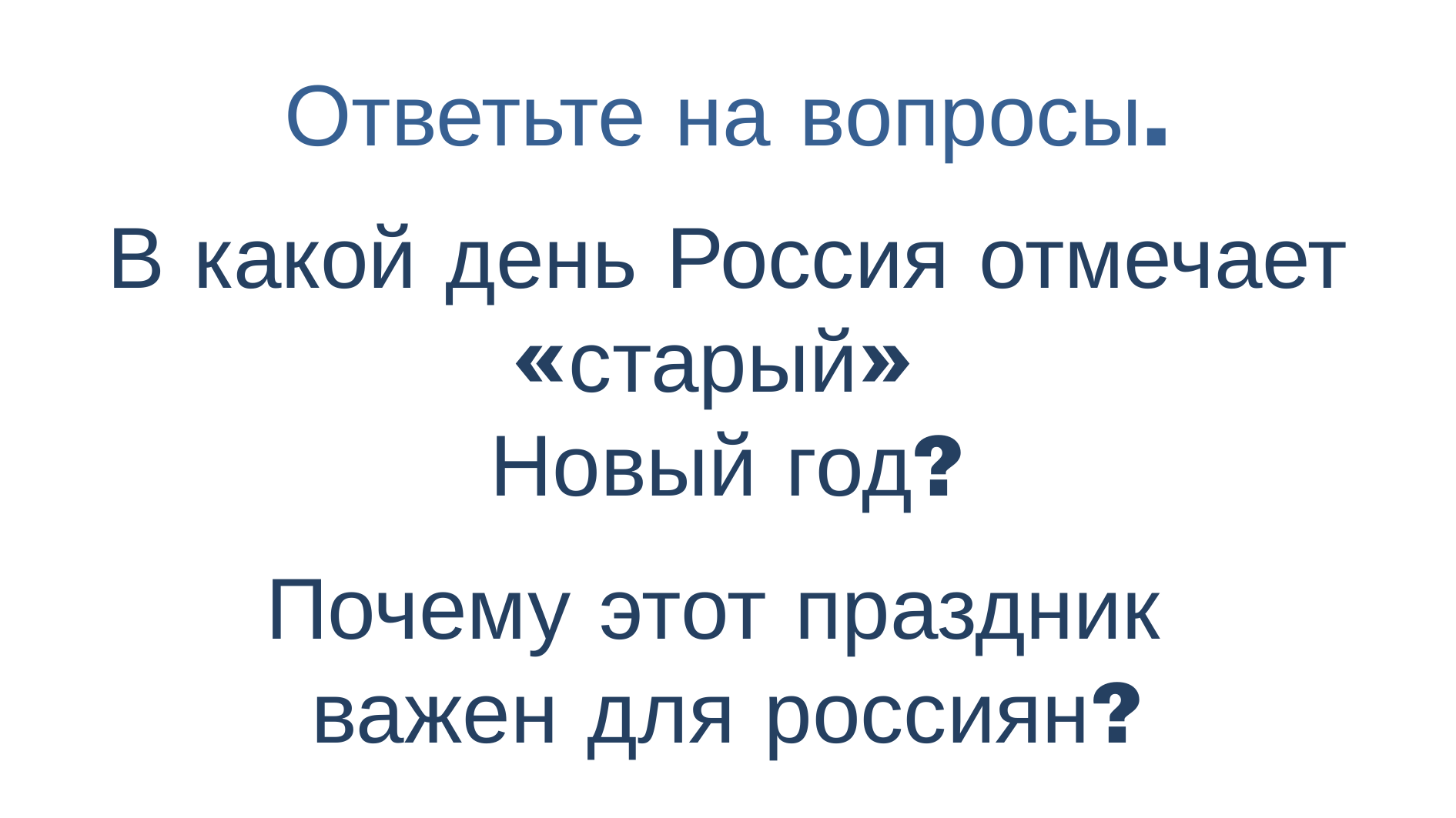

Ответьте на вопросы.

В какой день Россия отмечает «старый»
Новый год?

Почему этот праздник
важен для россиян?